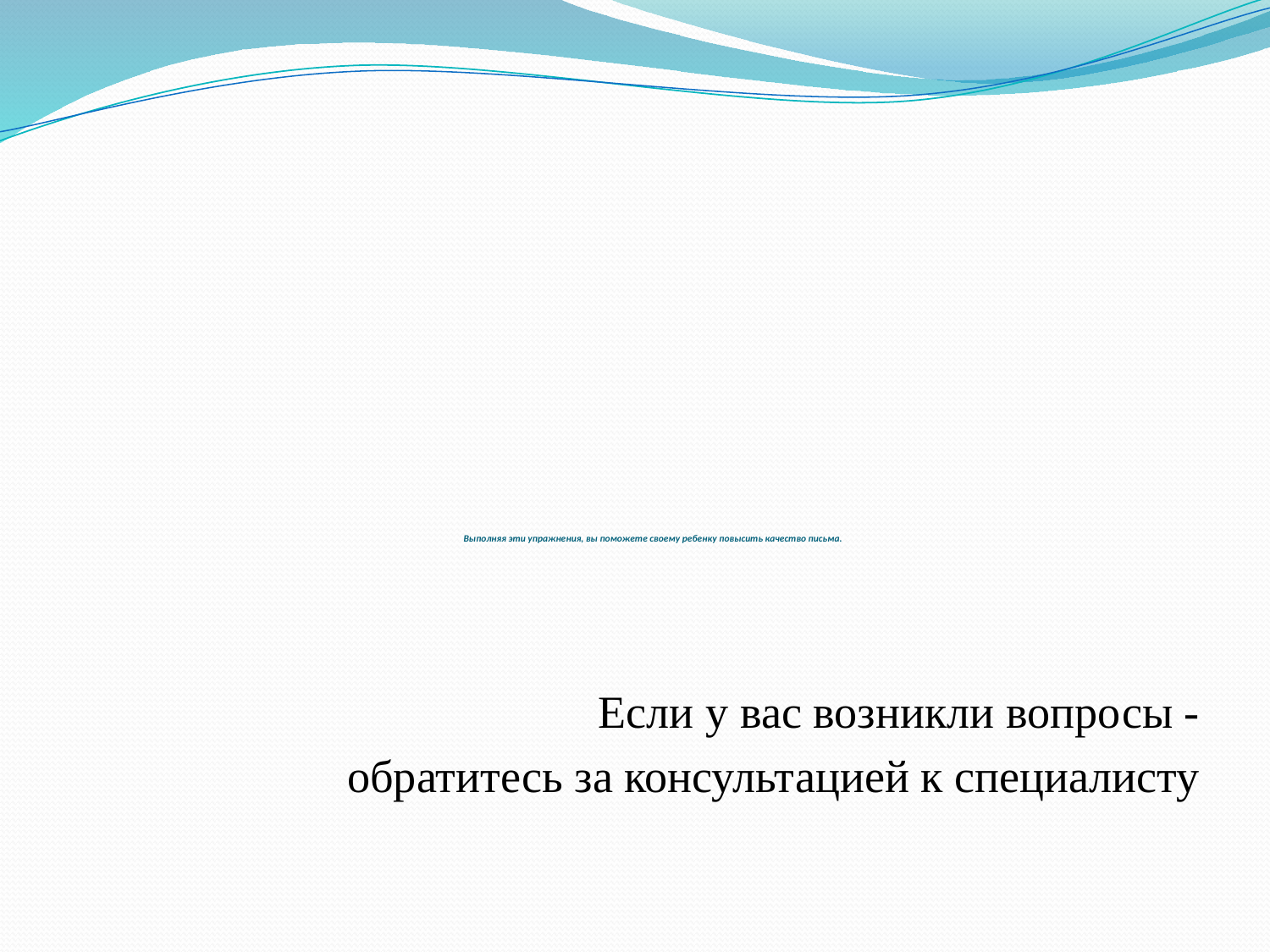

# Выполняя эти упражнения, вы поможете своему ребенку повысить качество письма.
Если у вас возникли вопросы -
обратитесь за консультацией к специалисту